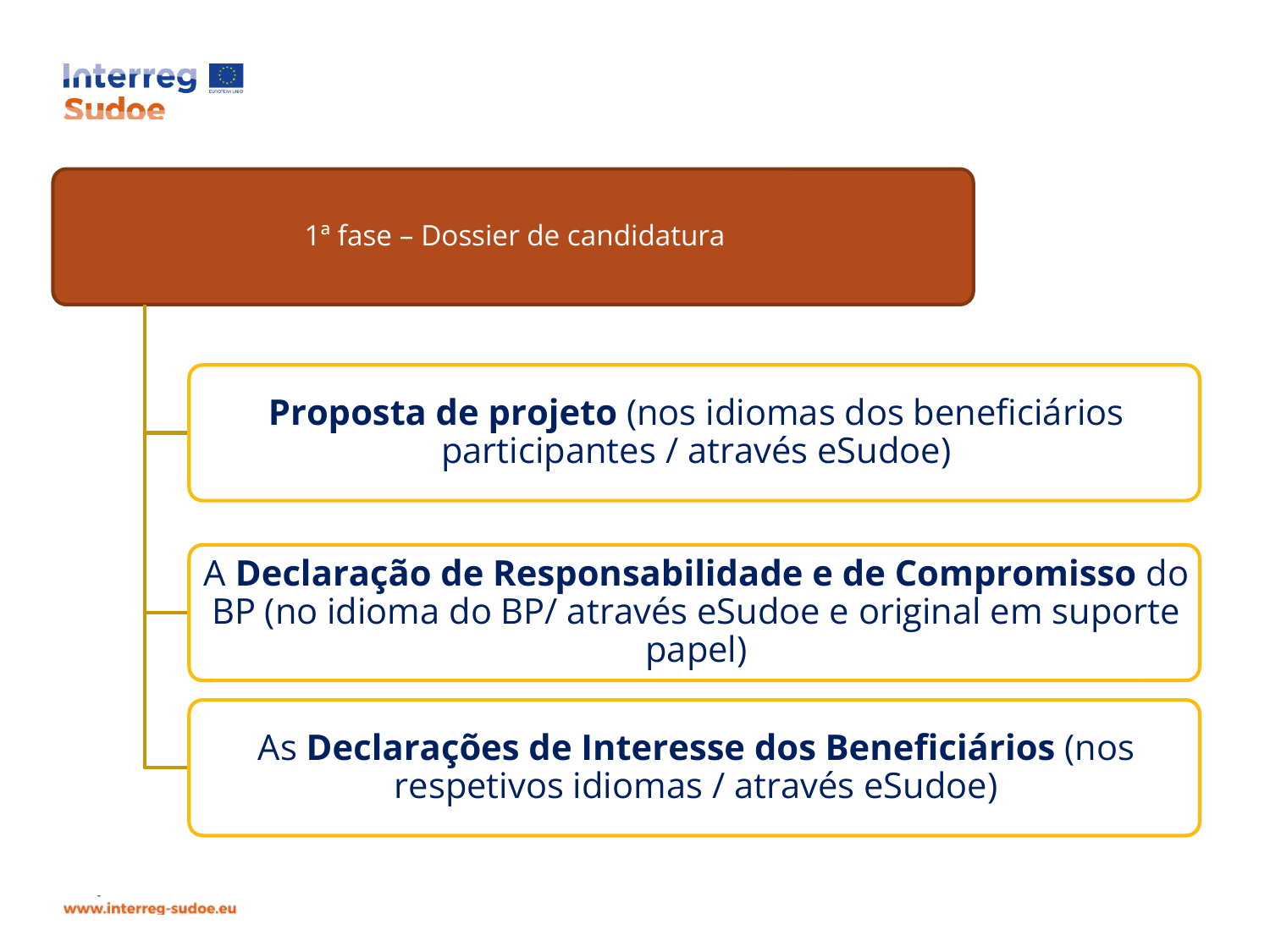

1ª fase – Dossier de candidatura
Proposta de projeto (nos idiomas dos beneficiários participantes / através eSudoe)
A Declaração de Responsabilidade e de Compromisso do BP (no idioma do BP/ através eSudoe e original em suporte papel)
As Declarações de Interesse dos Beneficiários (nos respetivos idiomas / através eSudoe)